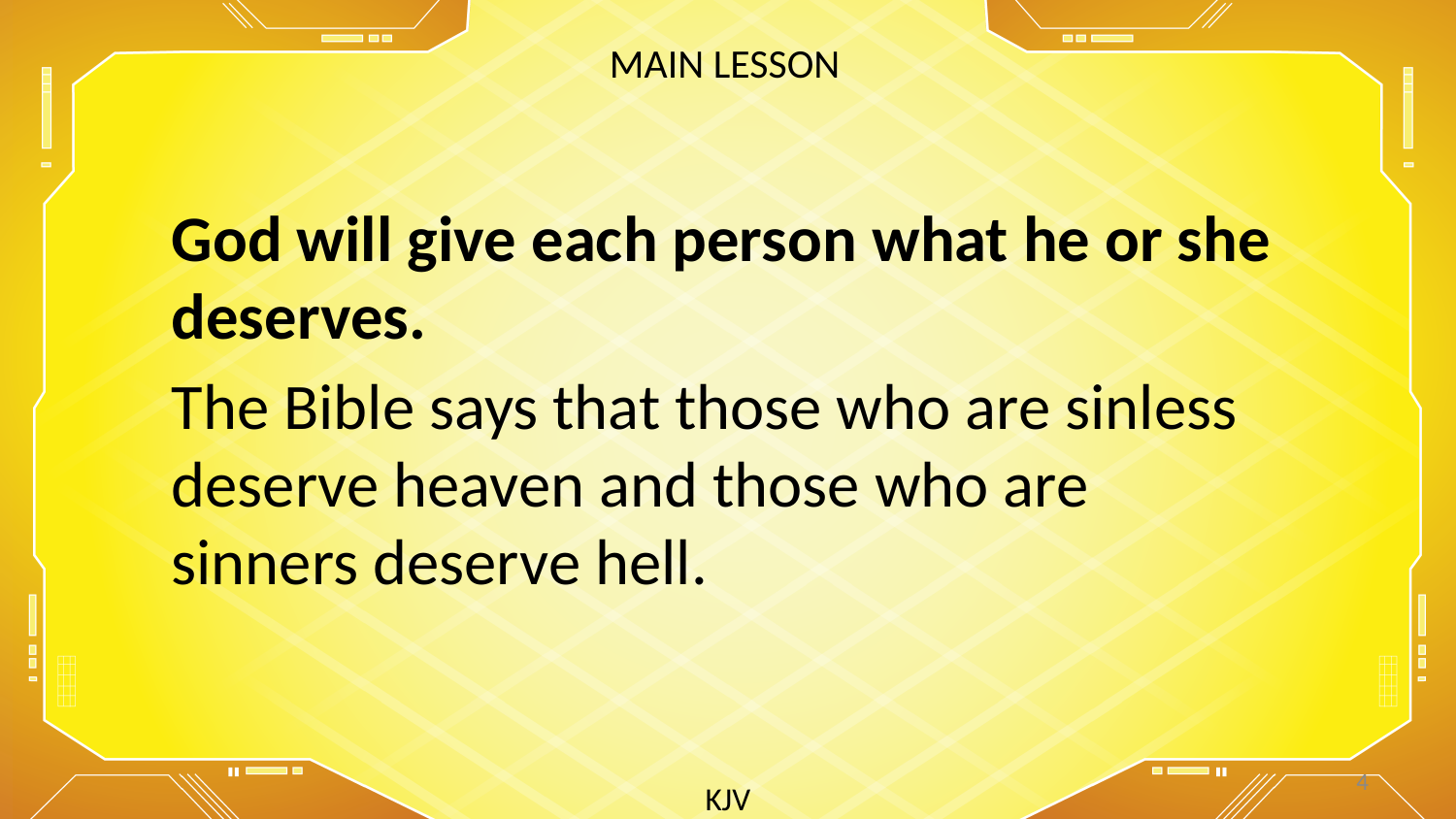

MAIN LESSON
God will give each person what he or she deserves.
The Bible says that those who are sinless deserve heaven and those who are sinners deserve hell.
4
KJV